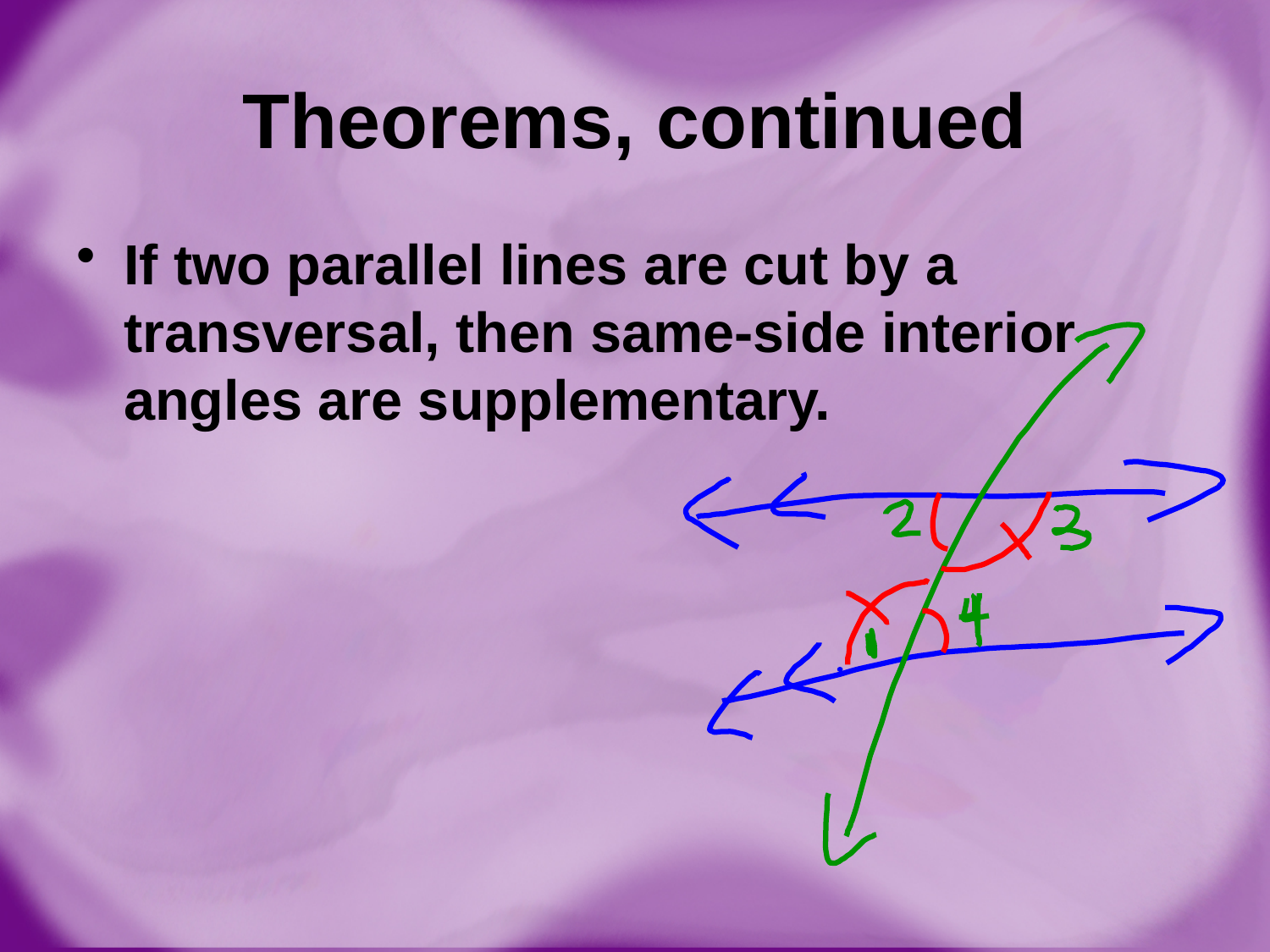

# Theorems, continued
If two parallel lines are cut by a transversal, then same-side interior angles are supplementary.